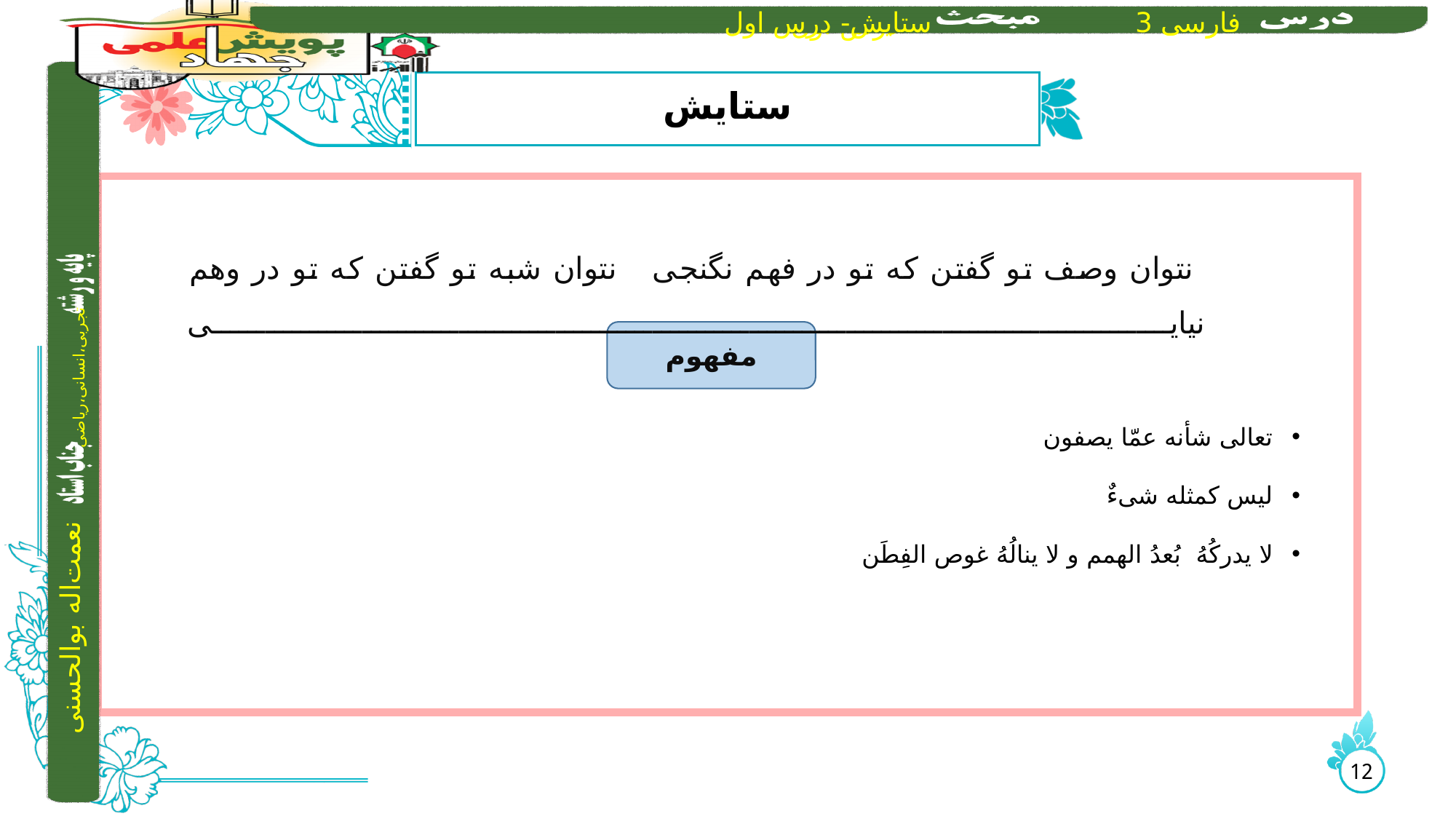

# ستایش
 نتوان وصف تو گفتن که تو در فهم نگنجی   	نتوان شبه تو گفتن که تو در وهم نیایی

تعالی شأنه عمّا یصفون
لیس کمثله شیءٌ
لا یدرکُهُ  بُعدُ الهمم و لا ینالُهُ غوص الفِطَن